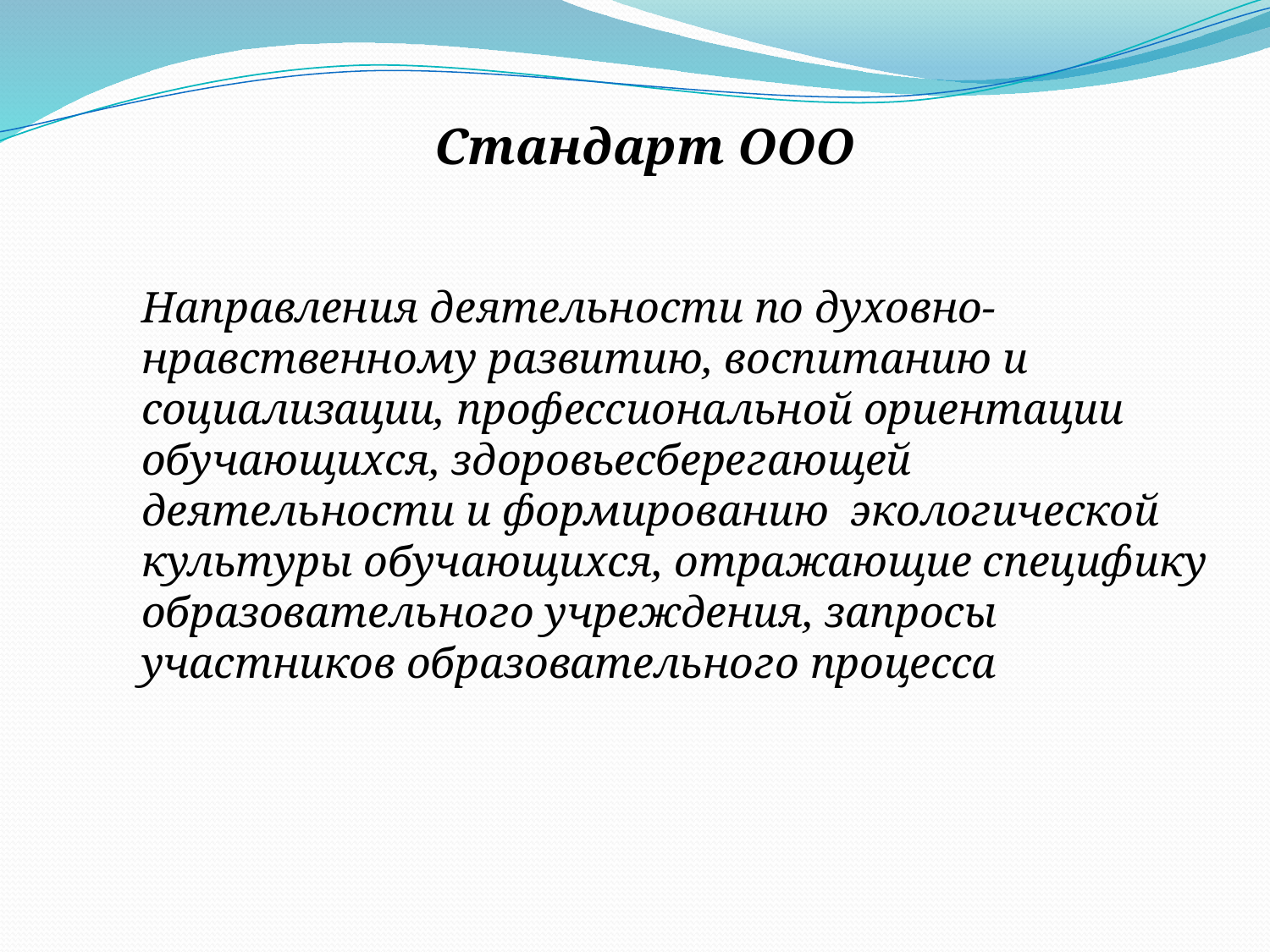

Стандарт ООО

Направления деятельности по духовно-нравственному развитию, воспитанию и социализации, профессиональной ориентации обучающихся, здоровьесберегающей деятельности и формированию  экологической культуры обучающихся, отражающие специфику образовательного учреждения, запросы участников образовательного процесса